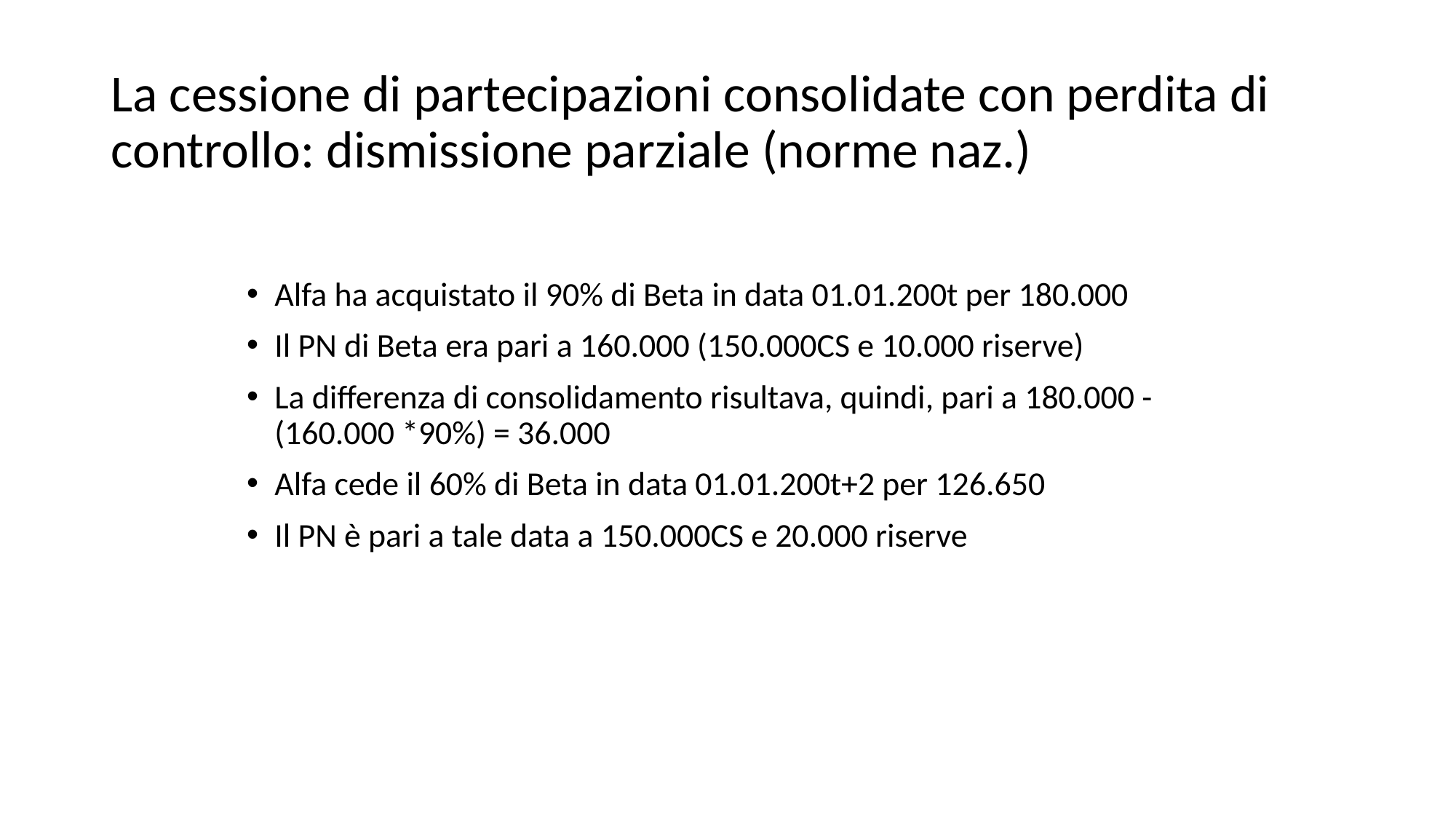

# La cessione di partecipazioni consolidate con perdita di controllo: dismissione parziale (norme naz.)
Alfa ha acquistato il 90% di Beta in data 01.01.200t per 180.000
Il PN di Beta era pari a 160.000 (150.000CS e 10.000 riserve)
La differenza di consolidamento risultava, quindi, pari a 180.000 - (160.000 *90%) = 36.000
Alfa cede il 60% di Beta in data 01.01.200t+2 per 126.650
Il PN è pari a tale data a 150.000CS e 20.000 riserve